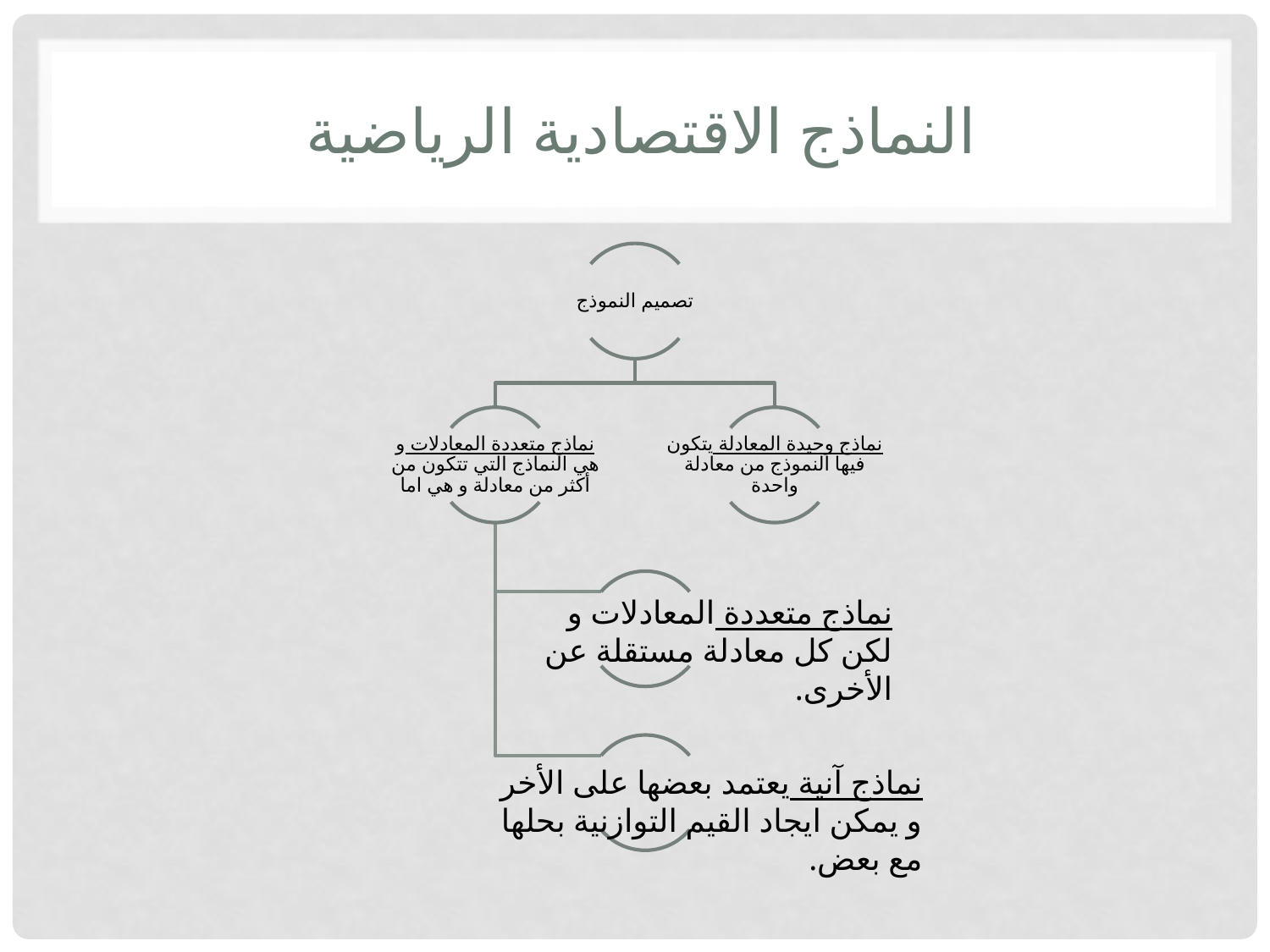

# النماذج الاقتصادية الرياضية
تصميم النموذج
نماذج متعددة المعادلات و هي النماذج التي تتكون من أكثر من معادلة و هي اما

نماذج وحيدة المعادلة يتكون فيها النموذج من معادلة واحدة
نماذج متعددة المعادلات و لكن كل معادلة مستقلة عن الأخرى.
نماذج آنية يعتمد بعضها على الأخر و يمكن ايجاد القيم التوازنية بحلها مع بعض.